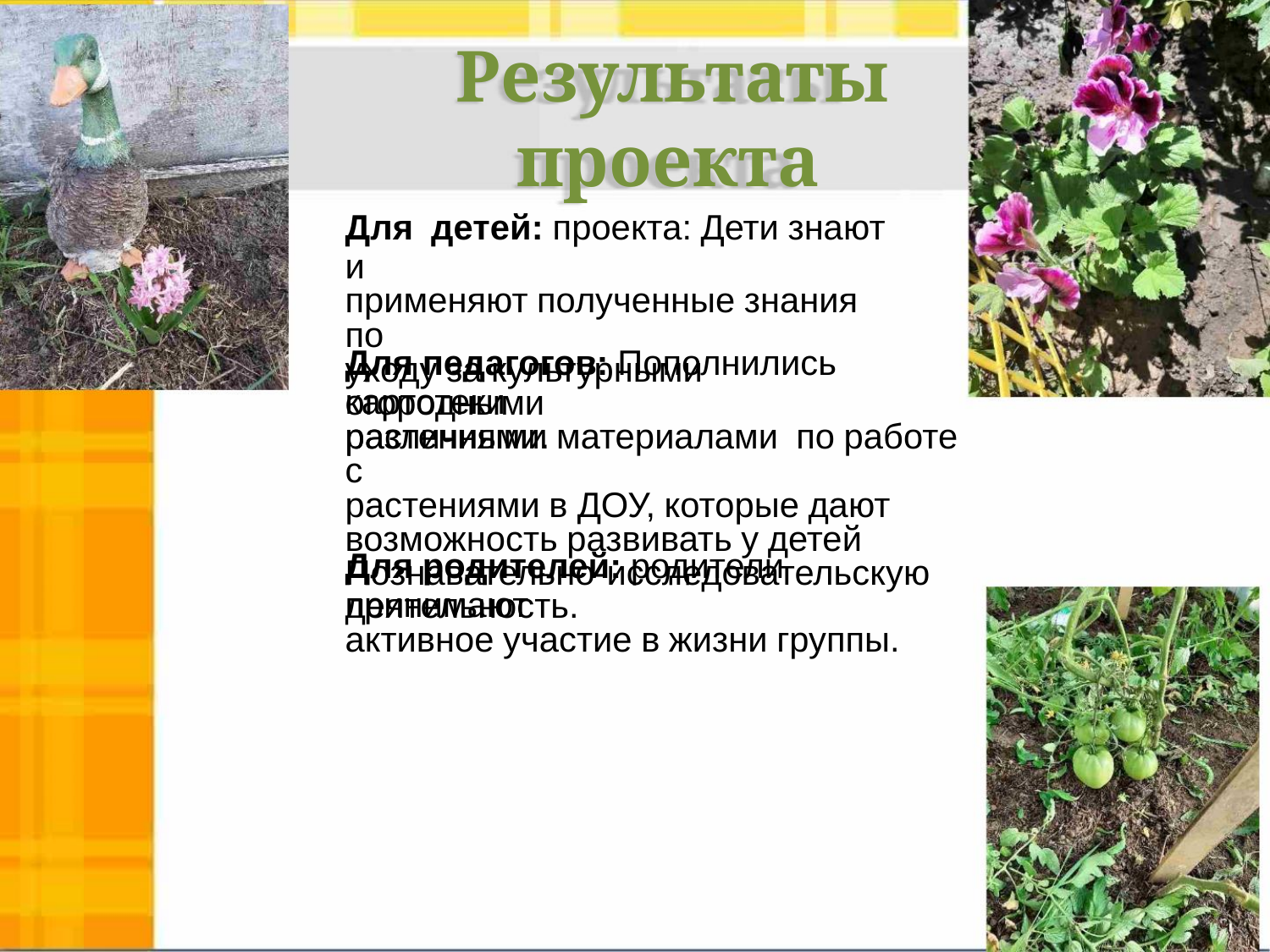

Результаты
проекта
Для детей: проекта: Дети знают и
применяют полученные знания по
уходу за культурными огородными
растениями.
Для педагогов: Пополнились картотеки
различными материалами по работе с
растениями в ДОУ, которые дают
возможность развивать у детей
Познавательно-исследовательскую
деятельность.
Для родителей: родители принимают
активное участие в жизни группы.